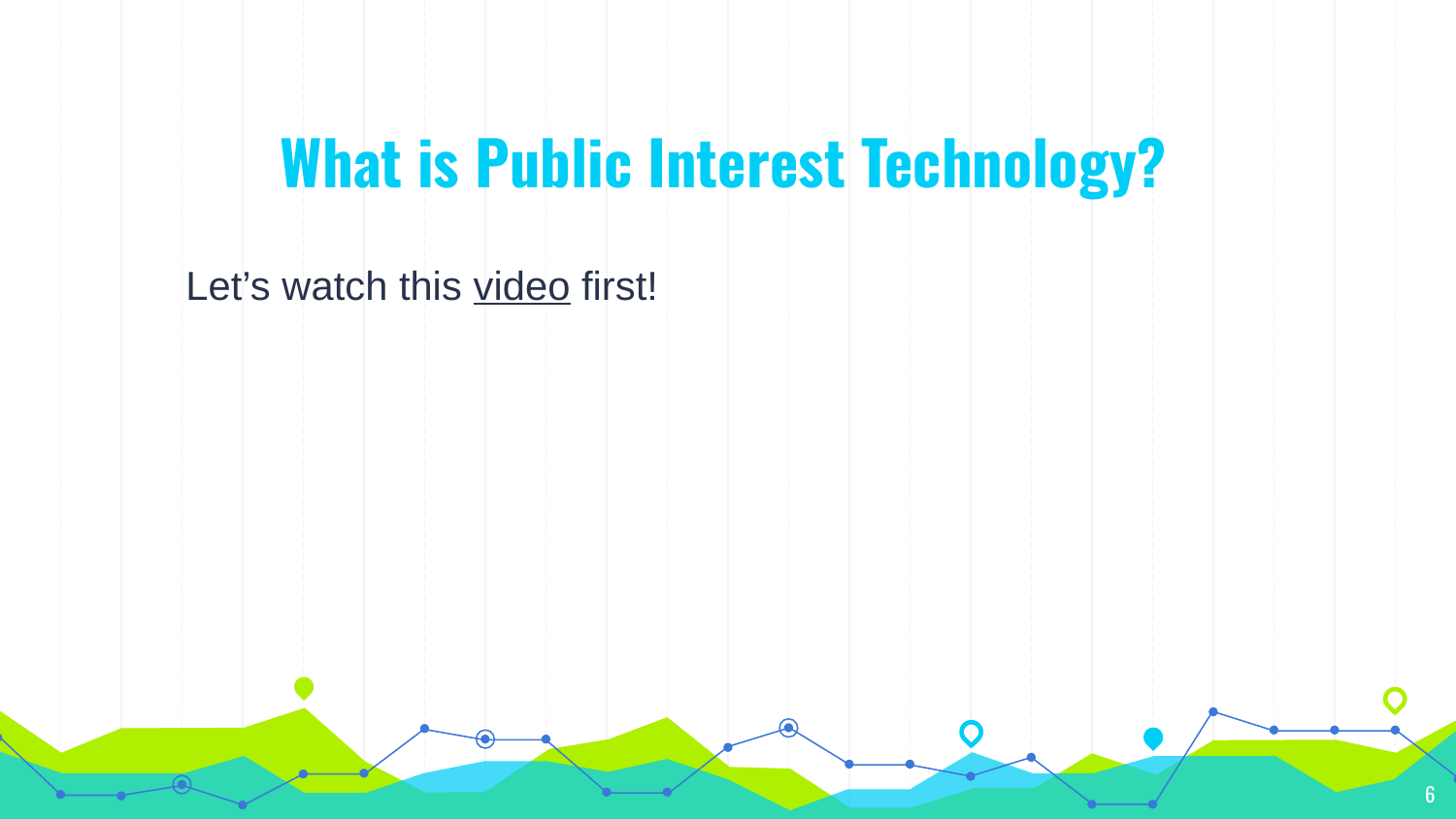

# What is Public Interest Technology?
Let’s watch this video first!

6